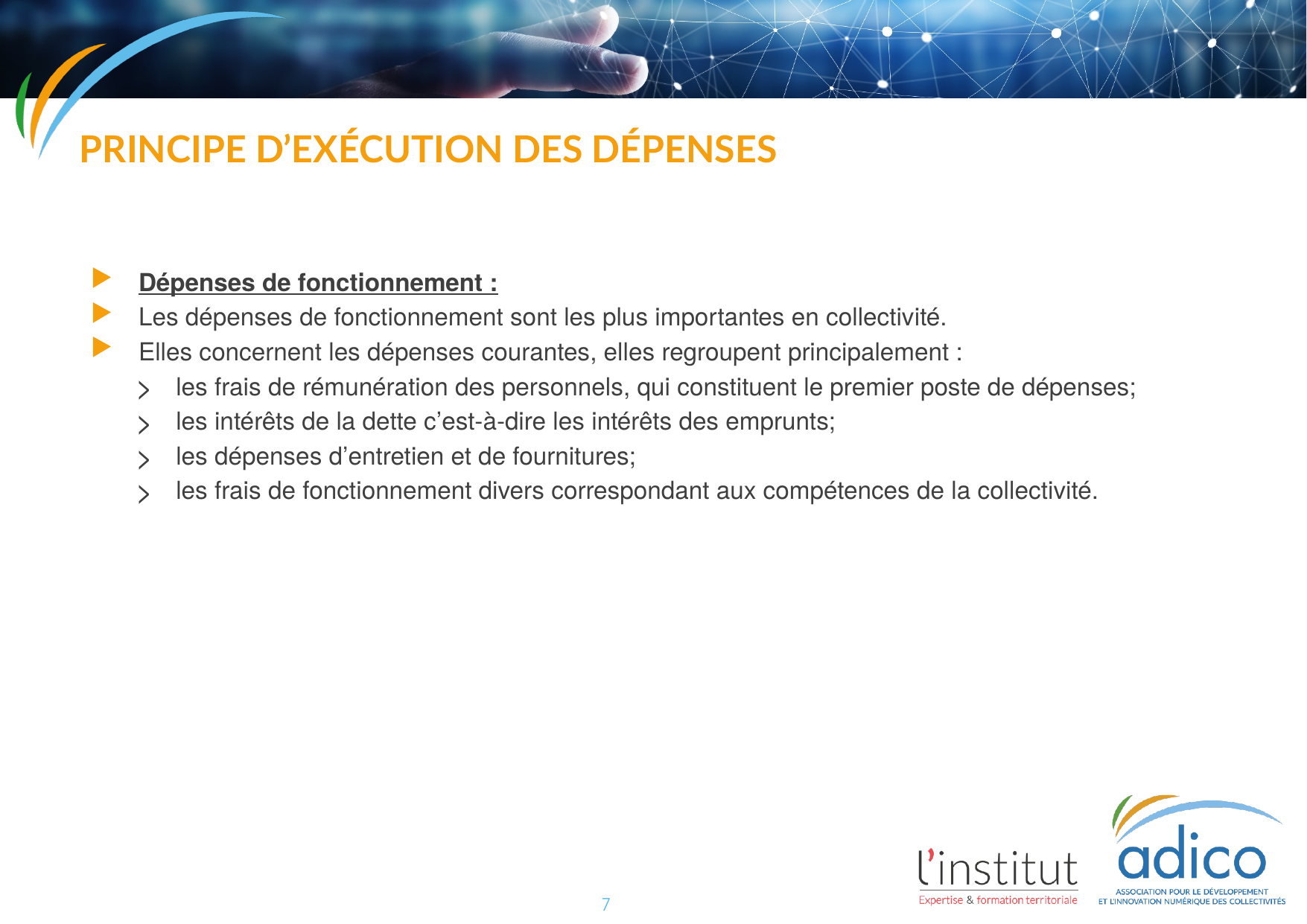

# Principe d’exécution des dépenses
Dépenses de fonctionnement :
Les dépenses de fonctionnement sont les plus importantes en collectivité.
Elles concernent les dépenses courantes, elles regroupent principalement :
les frais de rémunération des personnels, qui constituent le premier poste de dépenses;
les intérêts de la dette c’est-à-dire les intérêts des emprunts;
les dépenses d’entretien et de fournitures;
les frais de fonctionnement divers correspondant aux compétences de la collectivité.